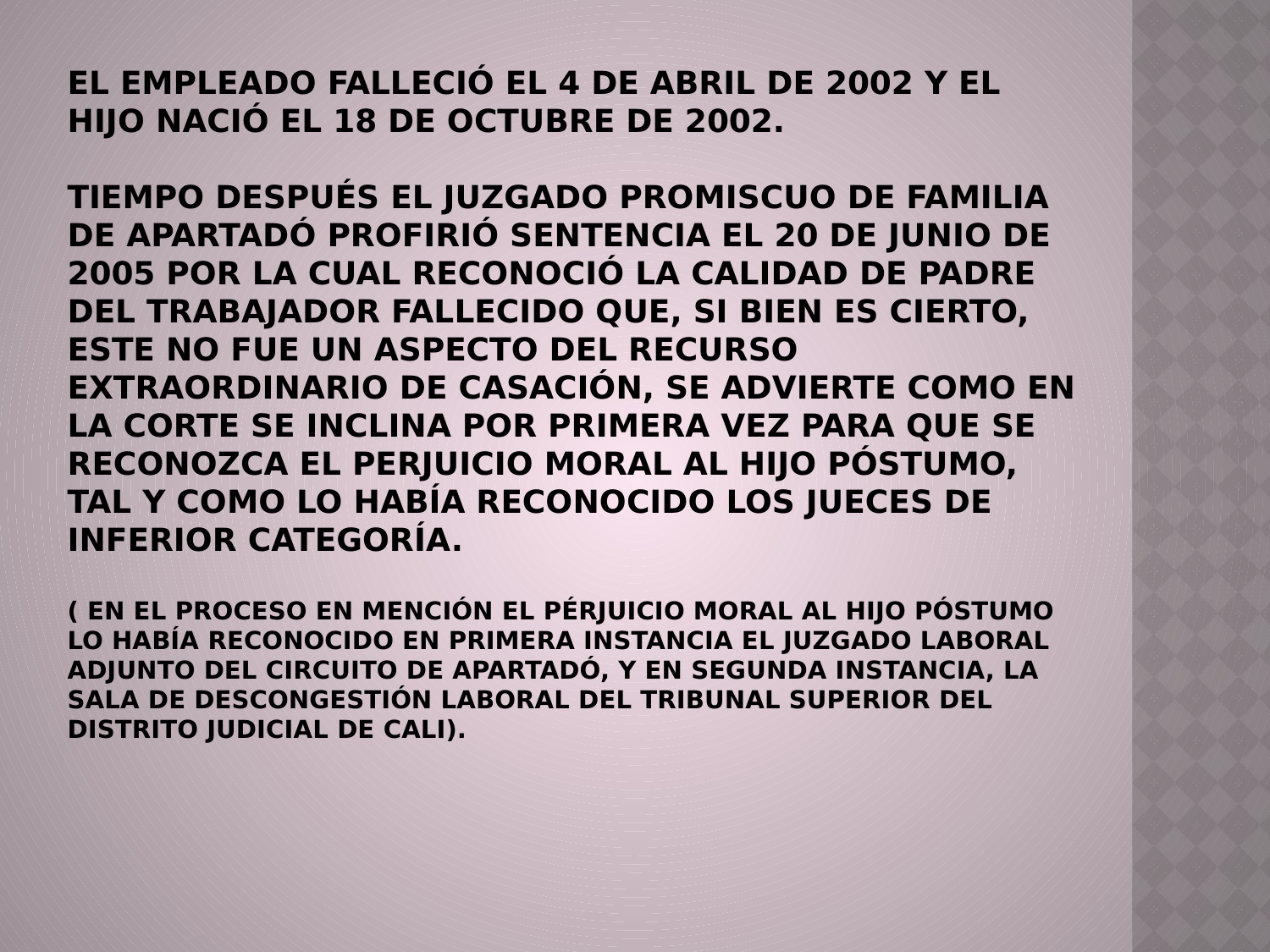

EL EMPLEADO FALLECIÓ EL 4 DE ABRIL DE 2002 Y EL HIJO NACIÓ EL 18 DE OCTUBRE DE 2002.

TIEMPO DESPUÉS EL JUZGADO PROMISCUO DE FAMILIA DE APARTADÓ PROFIRIÓ SENTENCIA EL 20 DE JUNIO DE 2005 POR LA CUAL RECONOCIÓ LA CALIDAD DE PADRE DEL TRABAJADOR FALLECIDO QUE, SI BIEN ES CIERTO, ESTE NO FUE UN ASPECTO DEL RECURSO EXTRAORDINARIO DE CASACIÓN, SE ADVIERTE COMO EN LA CORTE SE INCLINA POR PRIMERA VEZ PARA QUE SE RECONOZCA EL PERJUICIO MORAL AL HIJO PÓSTUMO, TAL Y COMO LO HABÍA RECONOCIDO LOS JUECES DE INFERIOR CATEGORÍA.

( EN EL PROCESO EN MENCIÓN EL PÉRJUICIO MORAL AL HIJO PÓSTUMO LO HABÍA RECONOCIDO EN PRIMERA INSTANCIA EL JUZGADO LABORAL ADJUNTO DEL CIRCUITO DE APARTADÓ, Y EN SEGUNDA INSTANCIA, LA SALA DE DESCONGESTIÓN LABORAL DEL TRIBUNAL SUPERIOR DEL DISTRITO JUDICIAL DE CALI).